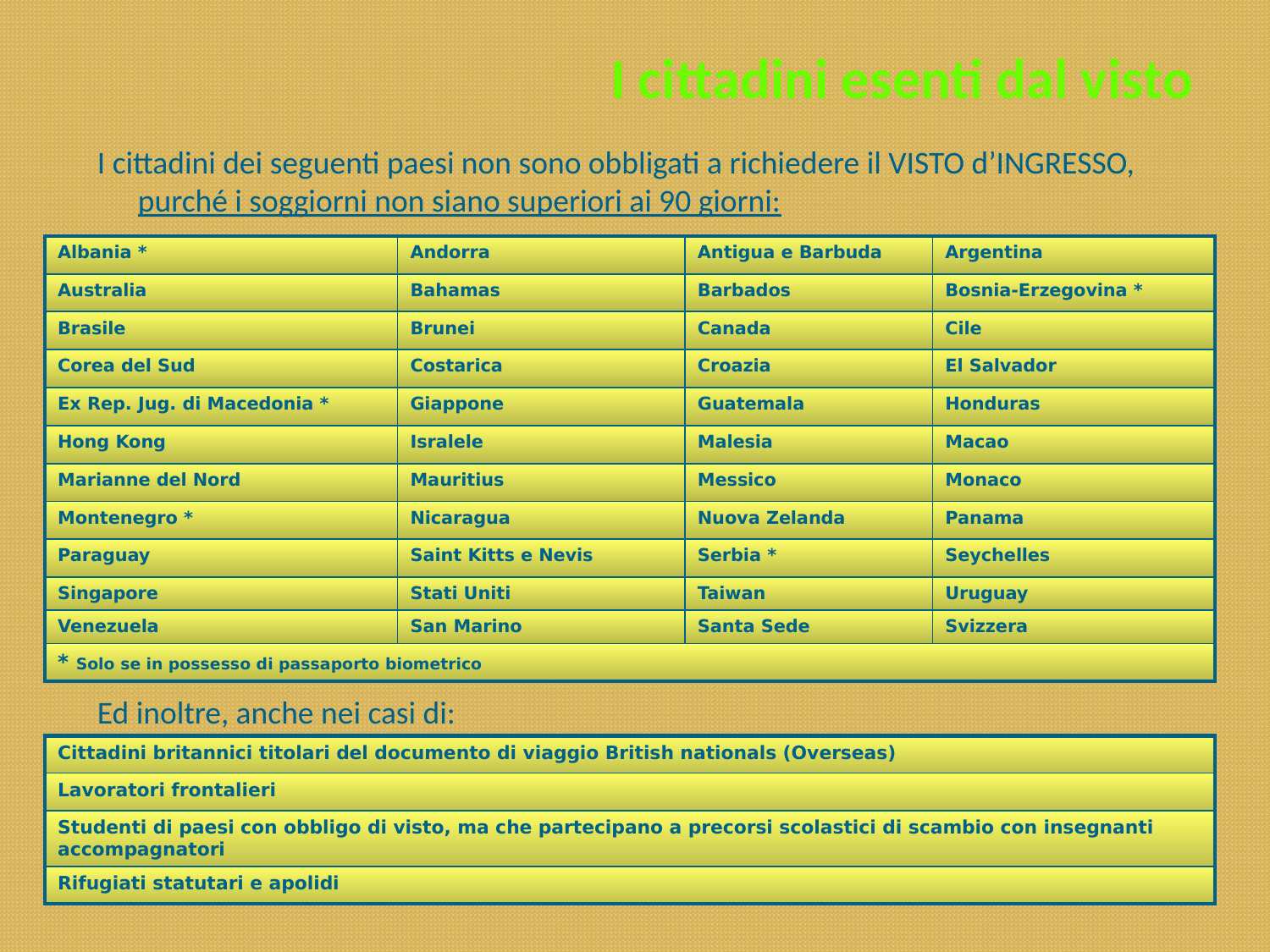

# I cittadini esenti dal visto
I cittadini dei seguenti paesi non sono obbligati a richiedere il VISTO d’INGRESSO, purché i soggiorni non siano superiori ai 90 giorni:

Ed inoltre, anche nei casi di:

| Albania \* | Andorra | Antigua e Barbuda | Argentina |
| --- | --- | --- | --- |
| Australia | Bahamas | Barbados | Bosnia-Erzegovina \* |
| Brasile | Brunei | Canada | Cile |
| Corea del Sud | Costarica | Croazia | El Salvador |
| Ex Rep. Jug. di Macedonia \* | Giappone | Guatemala | Honduras |
| Hong Kong | Isralele | Malesia | Macao |
| Marianne del Nord | Mauritius | Messico | Monaco |
| Montenegro \* | Nicaragua | Nuova Zelanda | Panama |
| Paraguay | Saint Kitts e Nevis | Serbia \* | Seychelles |
| Singapore | Stati Uniti | Taiwan | Uruguay |
| Venezuela | San Marino | Santa Sede | Svizzera |
| \* Solo se in possesso di passaporto biometrico |  |  |  |
| Cittadini britannici titolari del documento di viaggio British nationals (Overseas) |
| --- |
| Lavoratori frontalieri |
| Studenti di paesi con obbligo di visto, ma che partecipano a precorsi scolastici di scambio con insegnanti accompagnatori |
| Rifugiati statutari e apolidi |